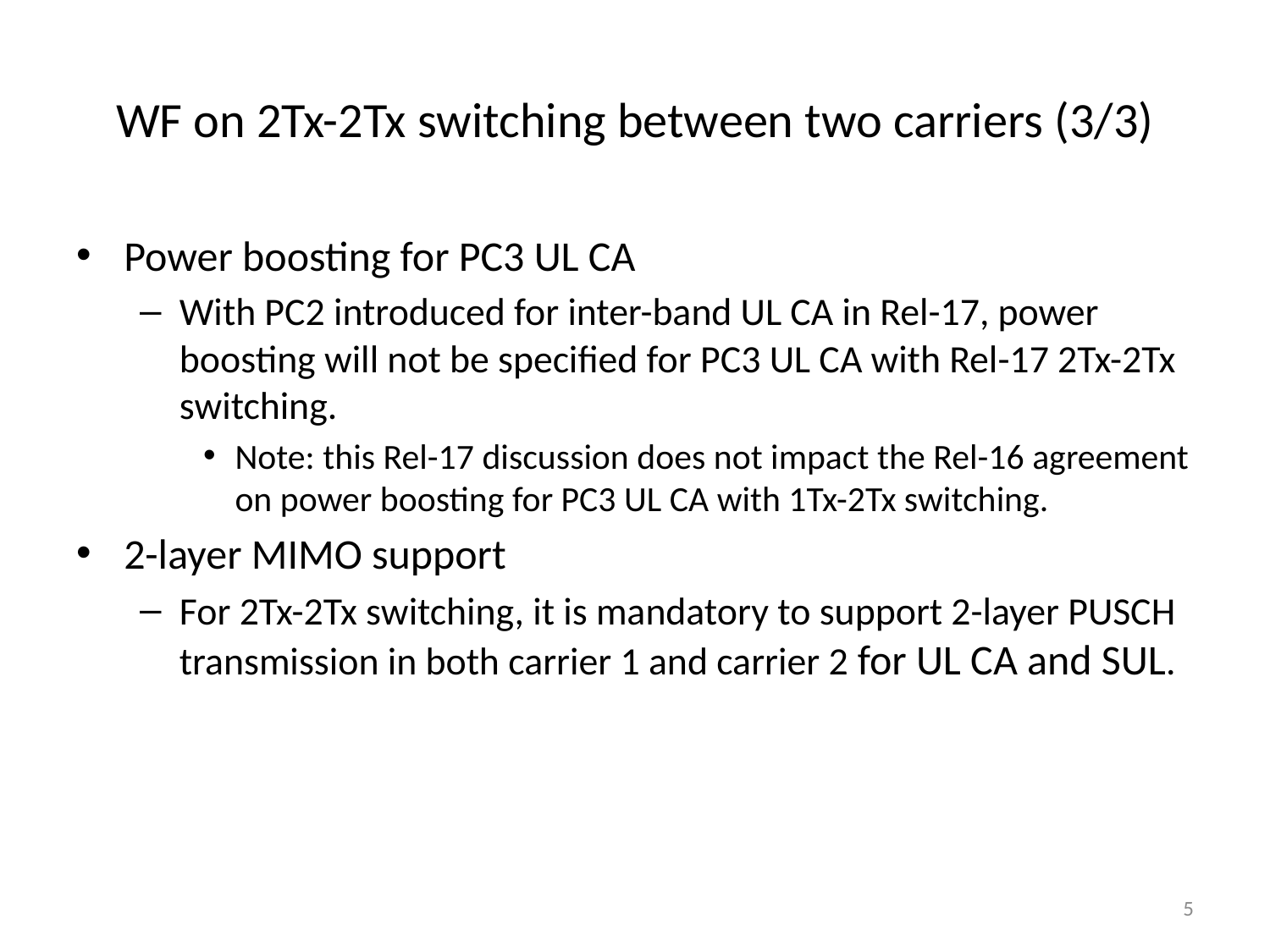

# WF on 2Tx-2Tx switching between two carriers (3/3)
Power boosting for PC3 UL CA
With PC2 introduced for inter-band UL CA in Rel-17, power boosting will not be specified for PC3 UL CA with Rel-17 2Tx-2Tx switching.
Note: this Rel-17 discussion does not impact the Rel-16 agreement on power boosting for PC3 UL CA with 1Tx-2Tx switching.
2-layer MIMO support
For 2Tx-2Tx switching, it is mandatory to support 2-layer PUSCH transmission in both carrier 1 and carrier 2 for UL CA and SUL.

5